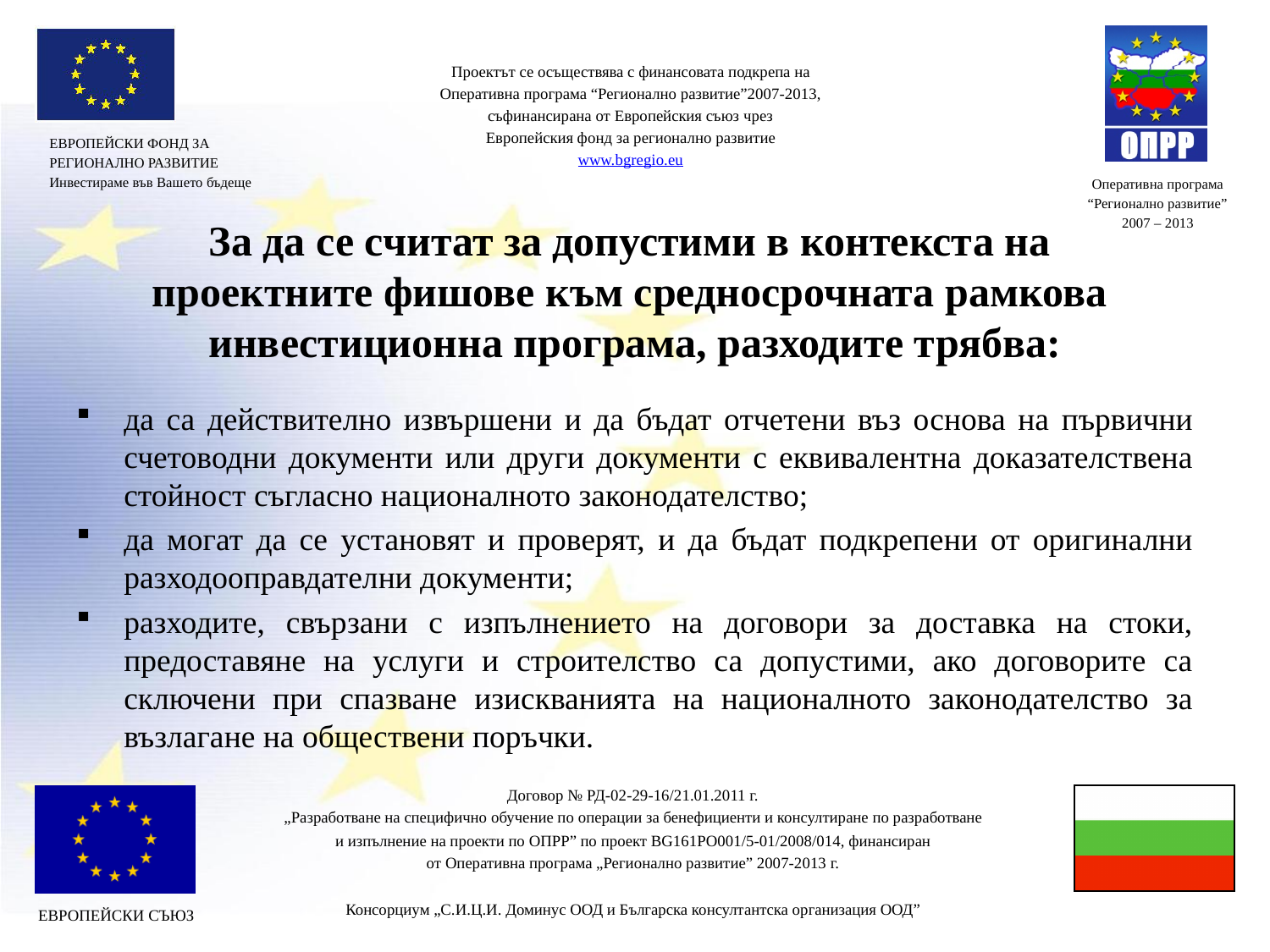

# За да се считат за допустими в контекста на проектните фишове към средносрочната рамкова инвестиционна програма, разходите трябва:
да са действително извършени и да бъдат отчетени въз основа на първични счетоводни документи или други документи с еквивалентна доказателствена стойност съгласно националното законодателство;
да могат да се установят и проверят, и да бъдат подкрепени от оригинални разходооправдателни документи;
разходите, свързани с изпълнението на договори за доставка на стоки, предоставяне на услуги и строителство са допустими, ако договорите са сключени при спазване изискванията на националното законодателство за възлагане на обществени поръчки.